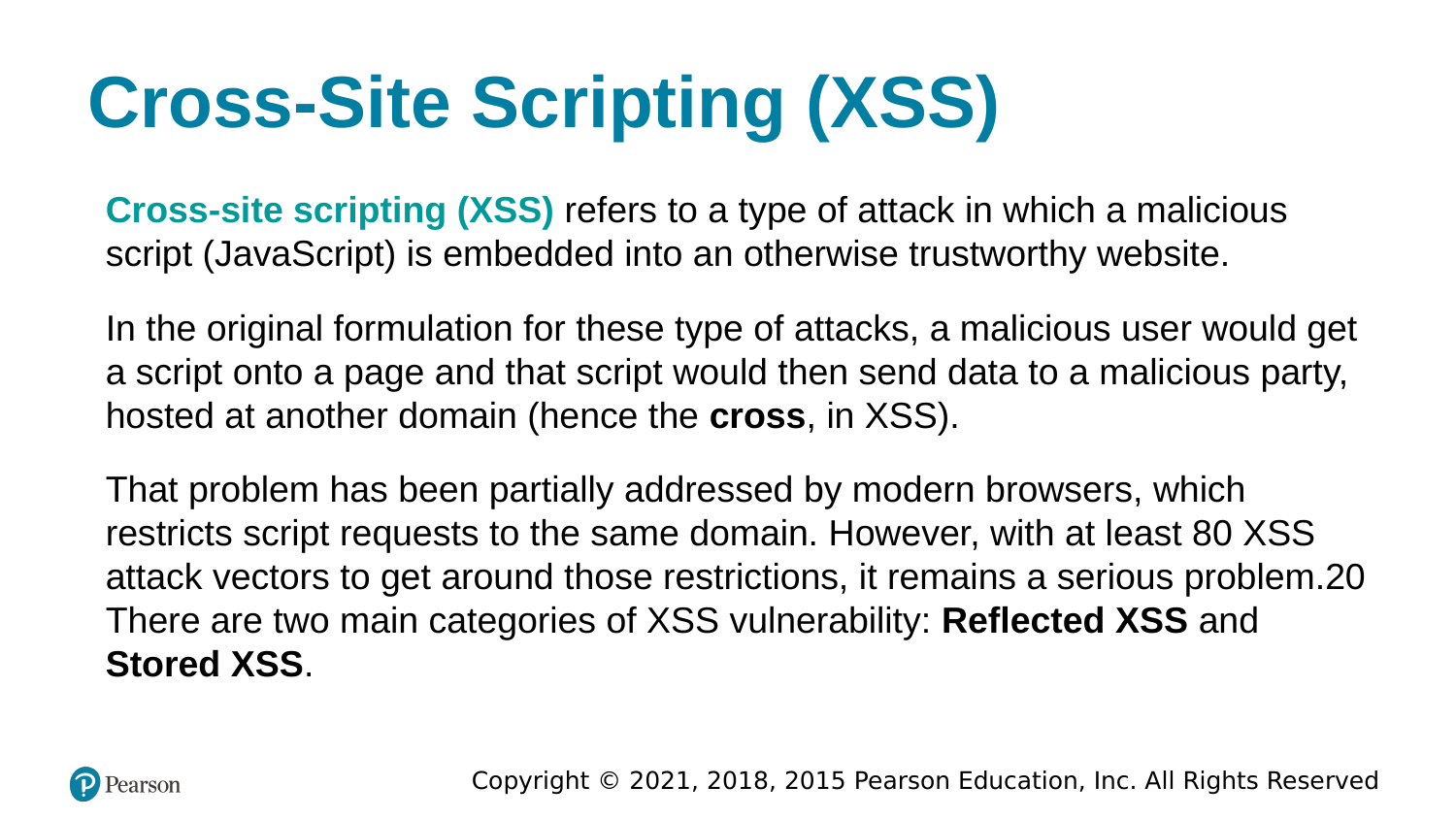

# Cross-Site Scripting (XSS)
Cross-site scripting (XSS) refers to a type of attack in which a malicious script (JavaScript) is embedded into an otherwise trustworthy website.
In the original formulation for these type of attacks, a malicious user would get a script onto a page and that script would then send data to a malicious party, hosted at another domain (hence the cross, in XSS).
That problem has been partially addressed by modern browsers, which restricts script requests to the same domain. However, with at least 80 XSS attack vectors to get around those restrictions, it remains a serious problem.20 There are two main categories of XSS vulnerability: Reflected XSS and Stored XSS.